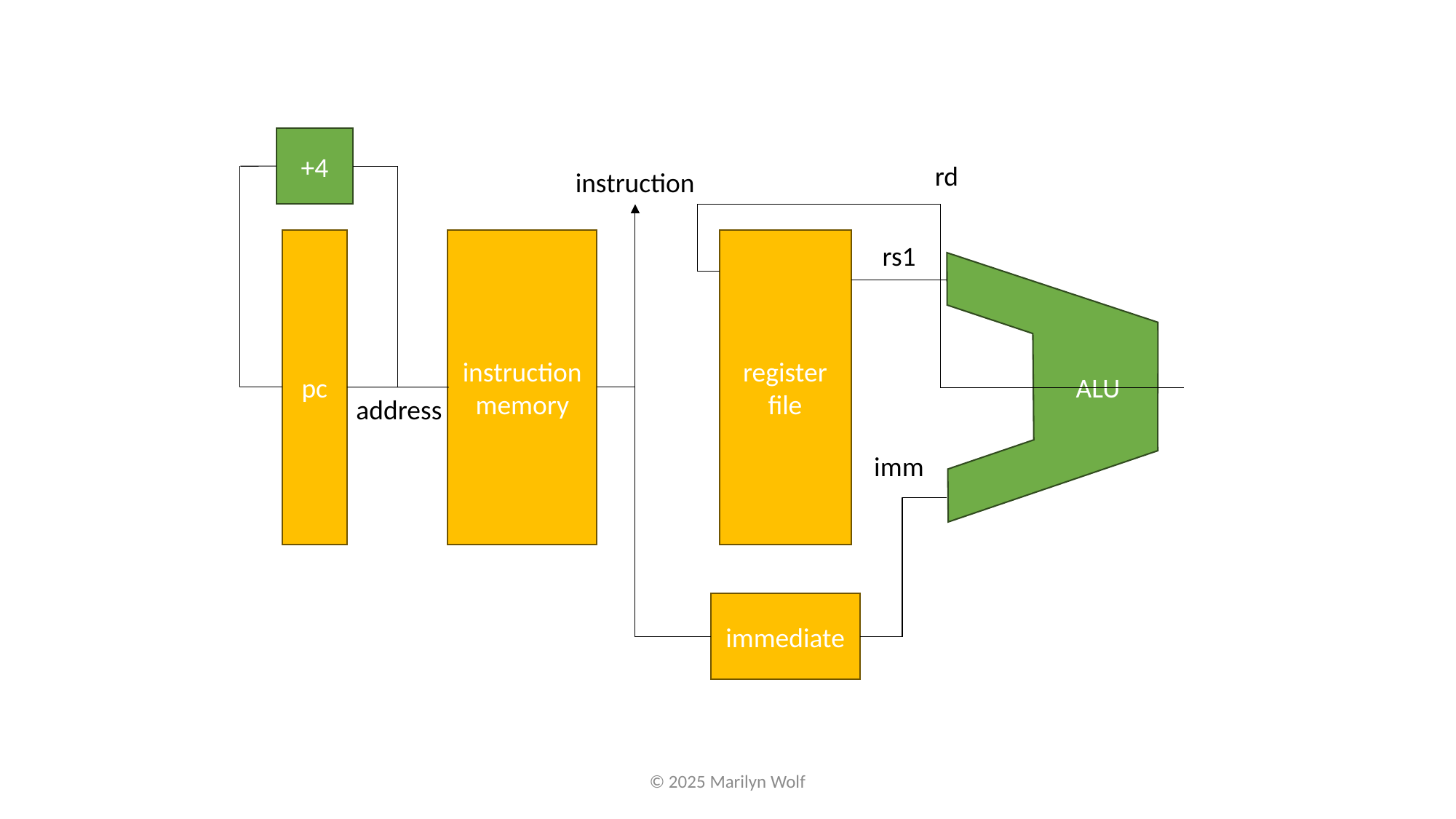

+4
rd
instruction
pc
instruction memory
register file
rs1

ALU
address
imm
immediate
© 2025 Marilyn Wolf